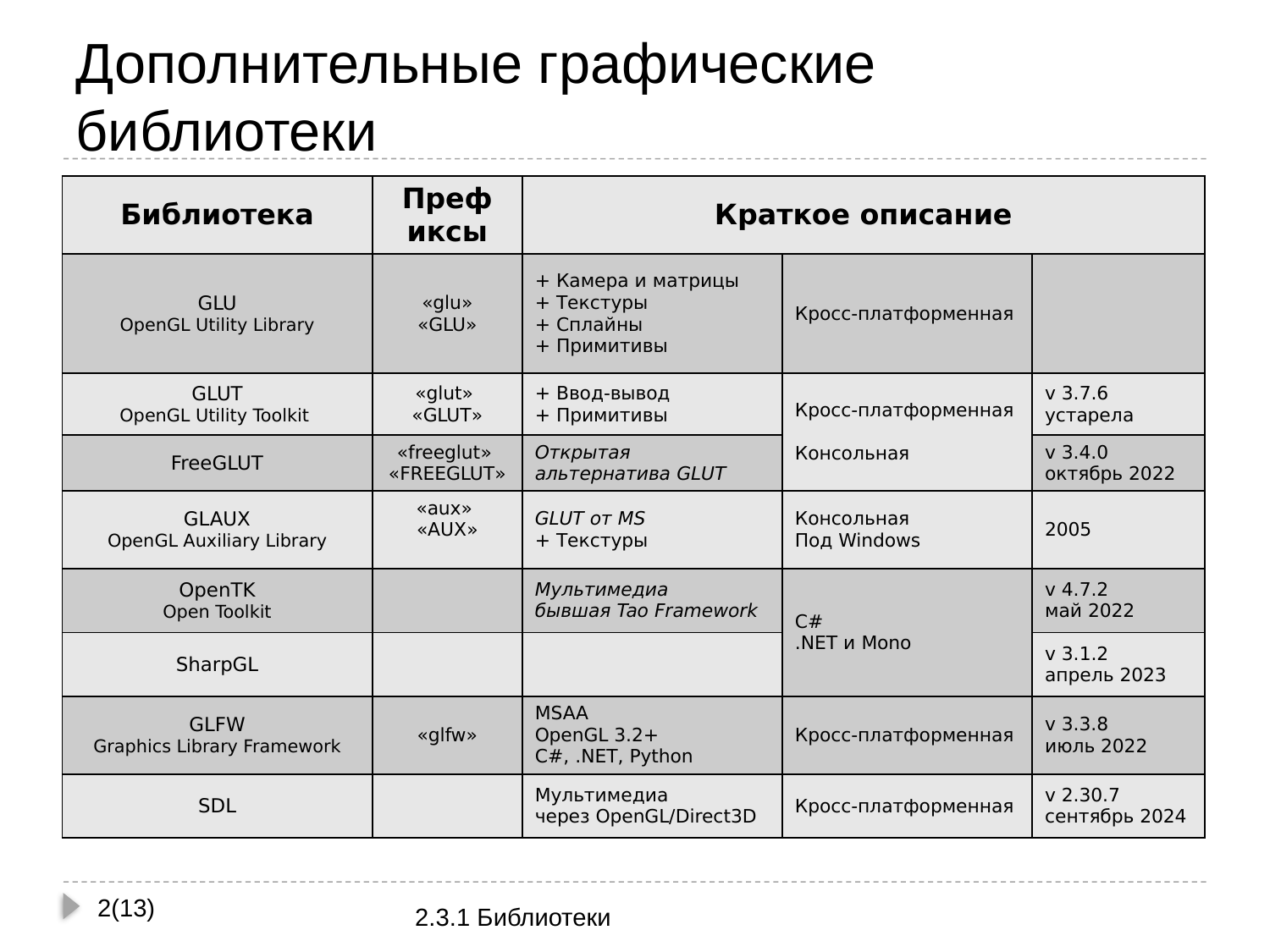

# Дополнительные графические библиотеки
| Библиотека | Преф иксы | Краткое описание |  |  |
| --- | --- | --- | --- | --- |
| GLU OpenGL Utility Library | «glu» «GLU» | + Камера и матрицы + Текстуры + Сплайны + Примитивы | Кросс-платформенная |  |
| GLUT OpenGL Utility Toolkit | «glut» «GLUT» | + Ввод-вывод + Примитивы | Кросс-платформенная Консольная | v 3.7.6 устарела |
| FreeGLUT | «freeglut» «FREEGLUT» | Открытая альтернатива GLUT |  | v 3.4.0 октябрь 2022 |
| GLAUX OpenGL Auxiliary Library | «aux» «AUX» | GLUT от MS + Текстуры | Консольная Под Windows | 2005 |
| OpenTK Open Toolkit |  | Мультимедиа бывшая Tao Framework | C# .NET и Mono | v 4.7.2 май 2022 |
| SharpGL |  |  |  | v 3.1.2 апрель 2023 |
| GLFW Graphics Library Framework | «glfw» | MSAA OpenGL 3.2+ C#, .NET, Python | Кросс-платформенная | v 3.3.8 июль 2022 |
| SDL |  | Мультимедиа через OpenGL/Direct3D | Кросс-платформенная | v 2.30.7 сентябрь 2024 |
2(13)
2.3.1 Библиотеки